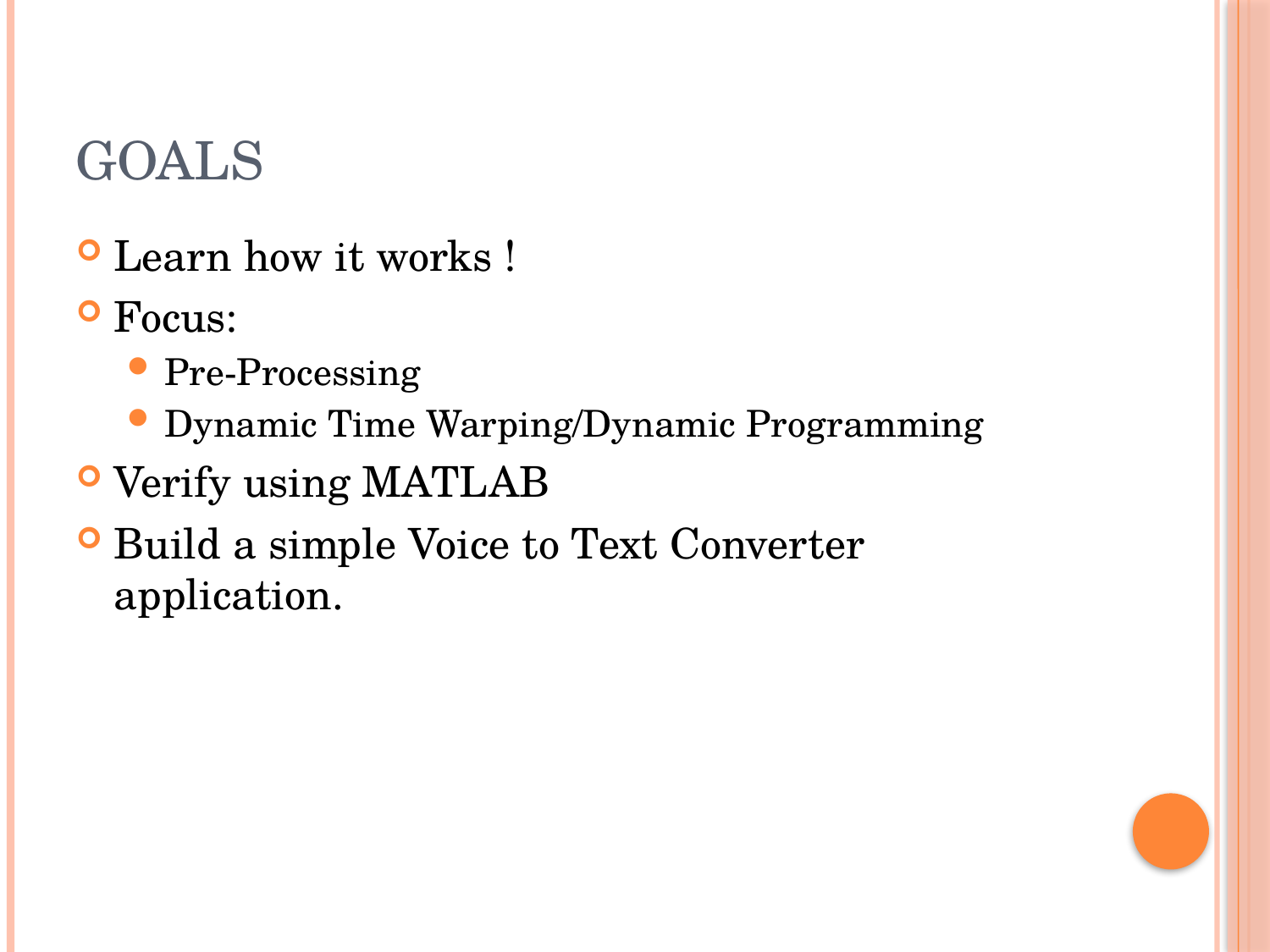

# Goals
Learn how it works !
Focus:
Pre-Processing
Dynamic Time Warping/Dynamic Programming
Verify using MATLAB
Build a simple Voice to Text Converter application.